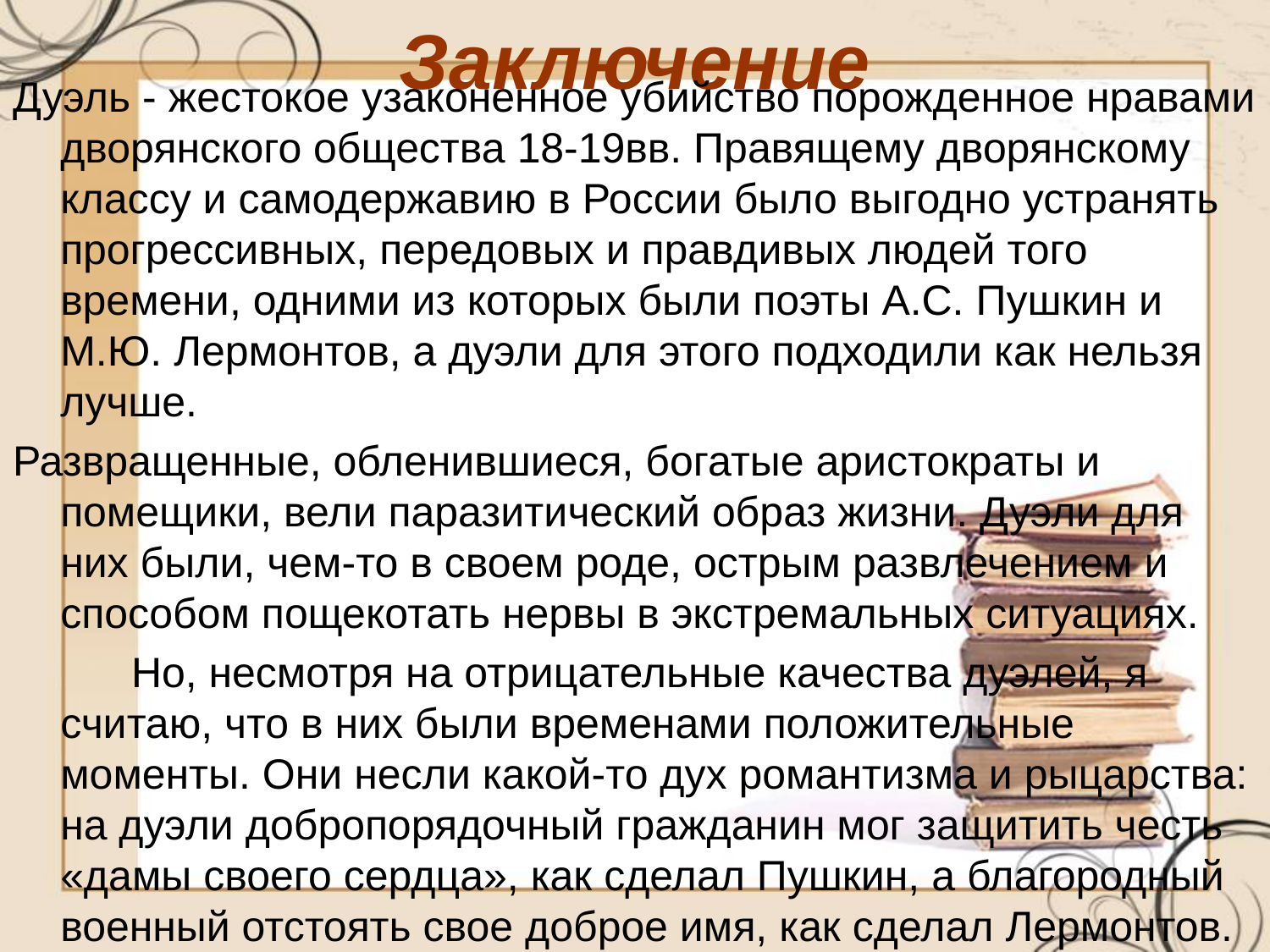

# Заключение
Дуэль - жестокое узаконенное убийство порожденное нравами дворянского общества 18-19вв. Правящему дворянскому классу и самодержавию в России было выгодно устранять прогрессивных, передовых и правдивых людей того времени, одними из которых были поэты А.С. Пушкин и М.Ю. Лермонтов, а дуэли для этого подходили как нельзя лучше.
Развращенные, обленившиеся, богатые аристократы и помещики, вели паразитический образ жизни. Дуэли для них были, чем-то в своем роде, острым развлечением и способом пощекотать нервы в экстремальных ситуациях.
          Но, несмотря на отрицательные качества дуэлей, я считаю, что в них были временами положительные моменты. Они несли какой-то дух романтизма и рыцарства: на дуэли добропорядочный гражданин мог защитить честь «дамы своего сердца», как сделал Пушкин, а благородный военный отстоять свое доброе имя, как сделал Лермонтов.